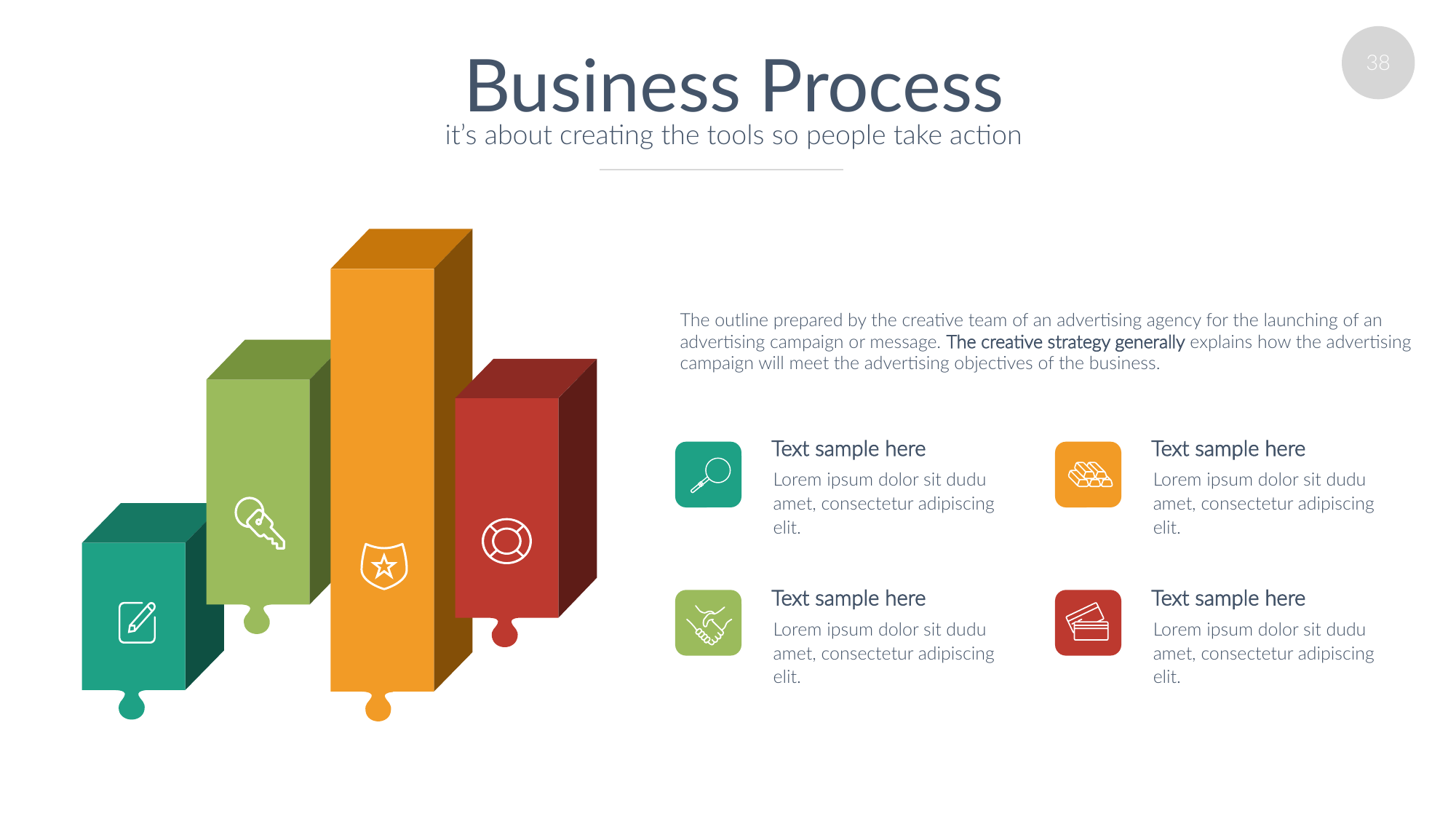

# Business Process
it’s about creating the tools so people take action

The outline prepared by the creative team of an advertising agency for the launching of an advertising campaign or message. The creative strategy generally explains how the advertising campaign will meet the advertising objectives of the business.

Text sample here
Lorem ipsum dolor sit dudu amet, consectetur adipiscing elit.
Text sample here
Lorem ipsum dolor sit dudu amet, consectetur adipiscing elit.

Text sample here
Lorem ipsum dolor sit dudu amet, consectetur adipiscing elit.
Text sample here
Lorem ipsum dolor sit dudu amet, consectetur adipiscing elit.